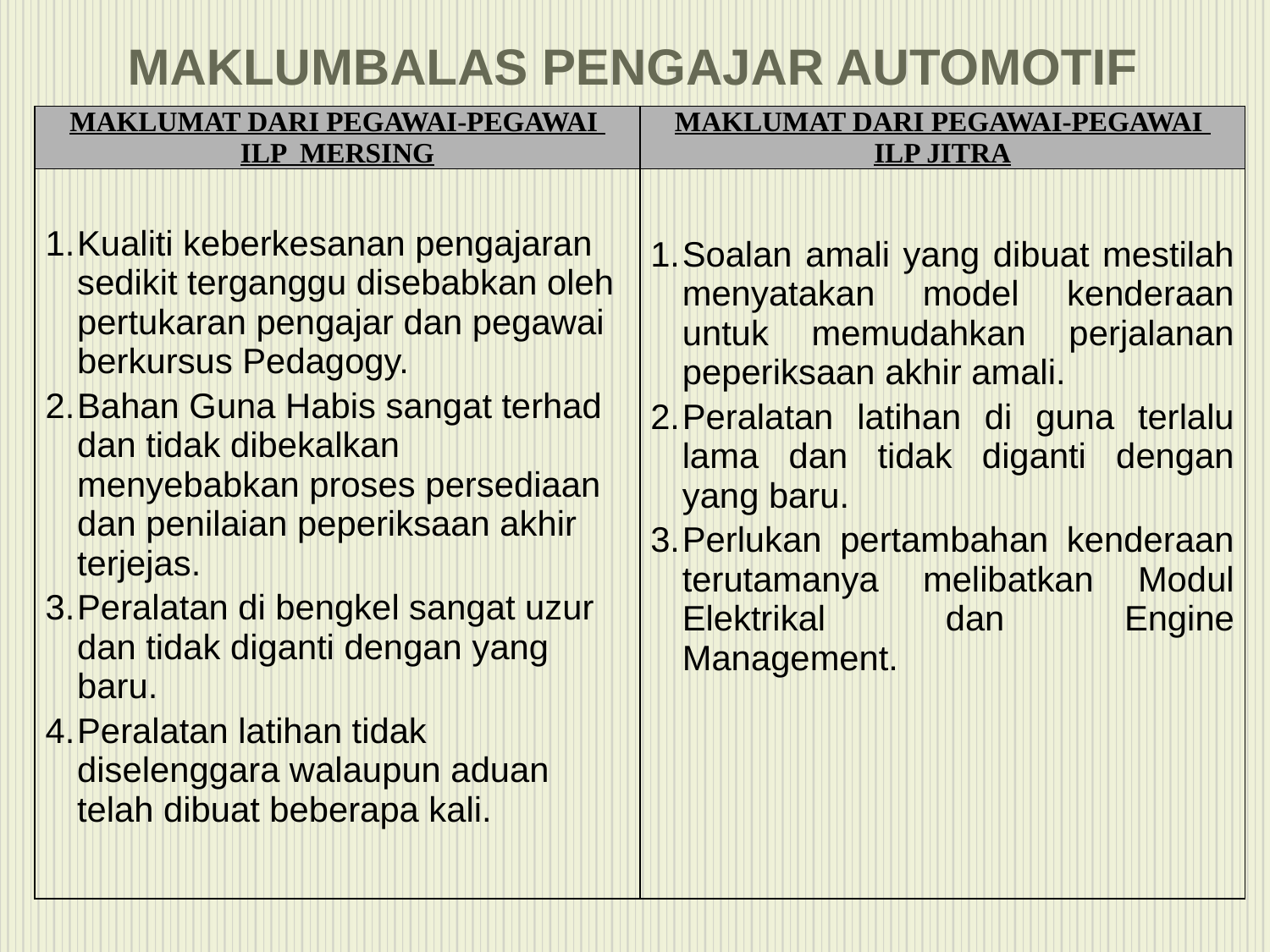

# MAKLUMBALAS PENGAJAR AUTOMOTIF
| MAKLUMAT DARI PEGAWAI-PEGAWAI ILP MERSING | MAKLUMAT DARI PEGAWAI-PEGAWAI ILP JITRA |
| --- | --- |
| Kualiti keberkesanan pengajaran sedikit terganggu disebabkan oleh pertukaran pengajar dan pegawai berkursus Pedagogy. Bahan Guna Habis sangat terhad dan tidak dibekalkan menyebabkan proses persediaan dan penilaian peperiksaan akhir terjejas. Peralatan di bengkel sangat uzur dan tidak diganti dengan yang baru. Peralatan latihan tidak diselenggara walaupun aduan telah dibuat beberapa kali. | Soalan amali yang dibuat mestilah menyatakan model kenderaan untuk memudahkan perjalanan peperiksaan akhir amali. Peralatan latihan di guna terlalu lama dan tidak diganti dengan yang baru. Perlukan pertambahan kenderaan terutamanya melibatkan Modul Elektrikal dan Engine Management. |